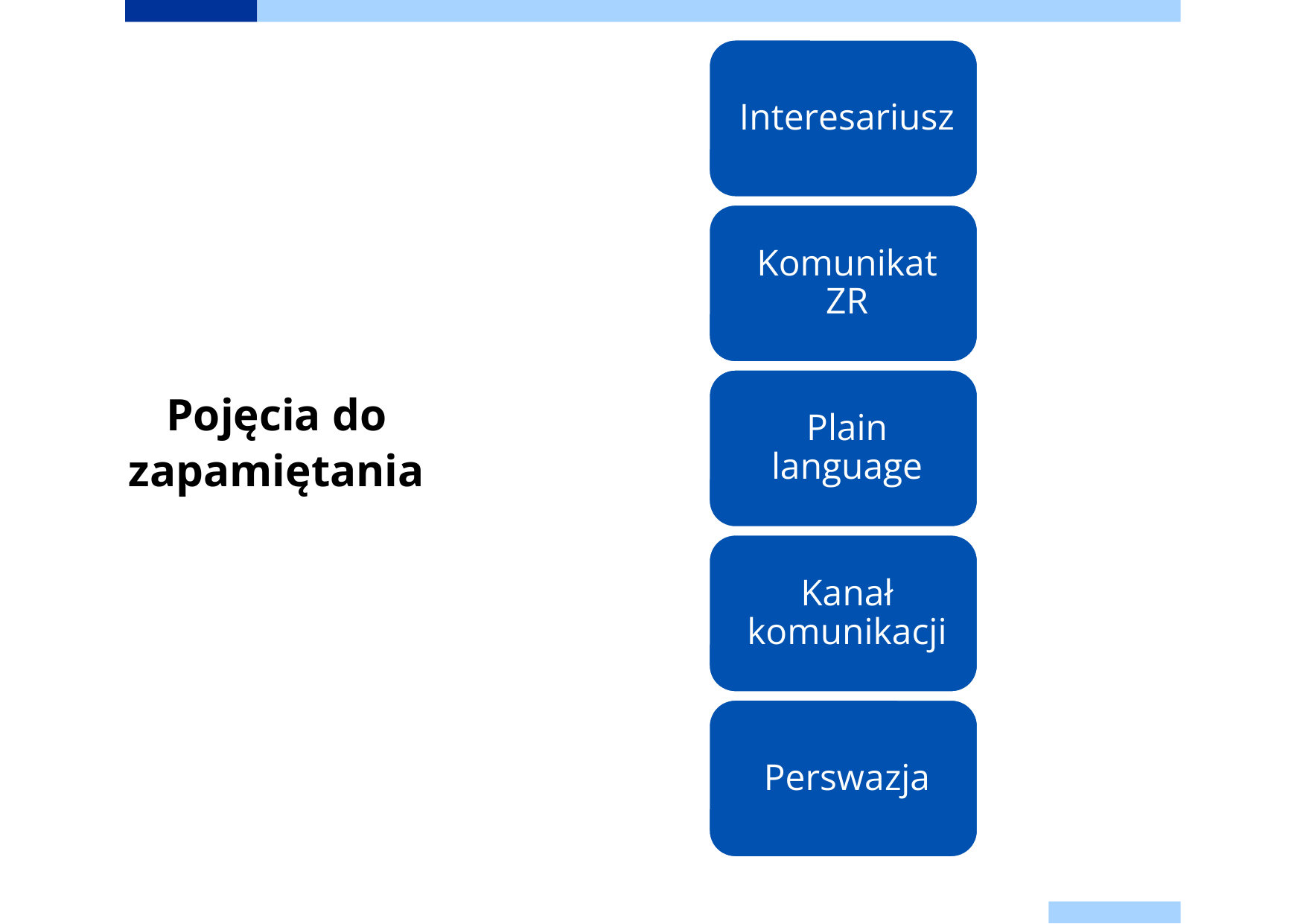

Interesariusz
Komunikat ZR
Plain language
Kanał komunikacji
Perswazja
# Pojęcia do zapamiętania